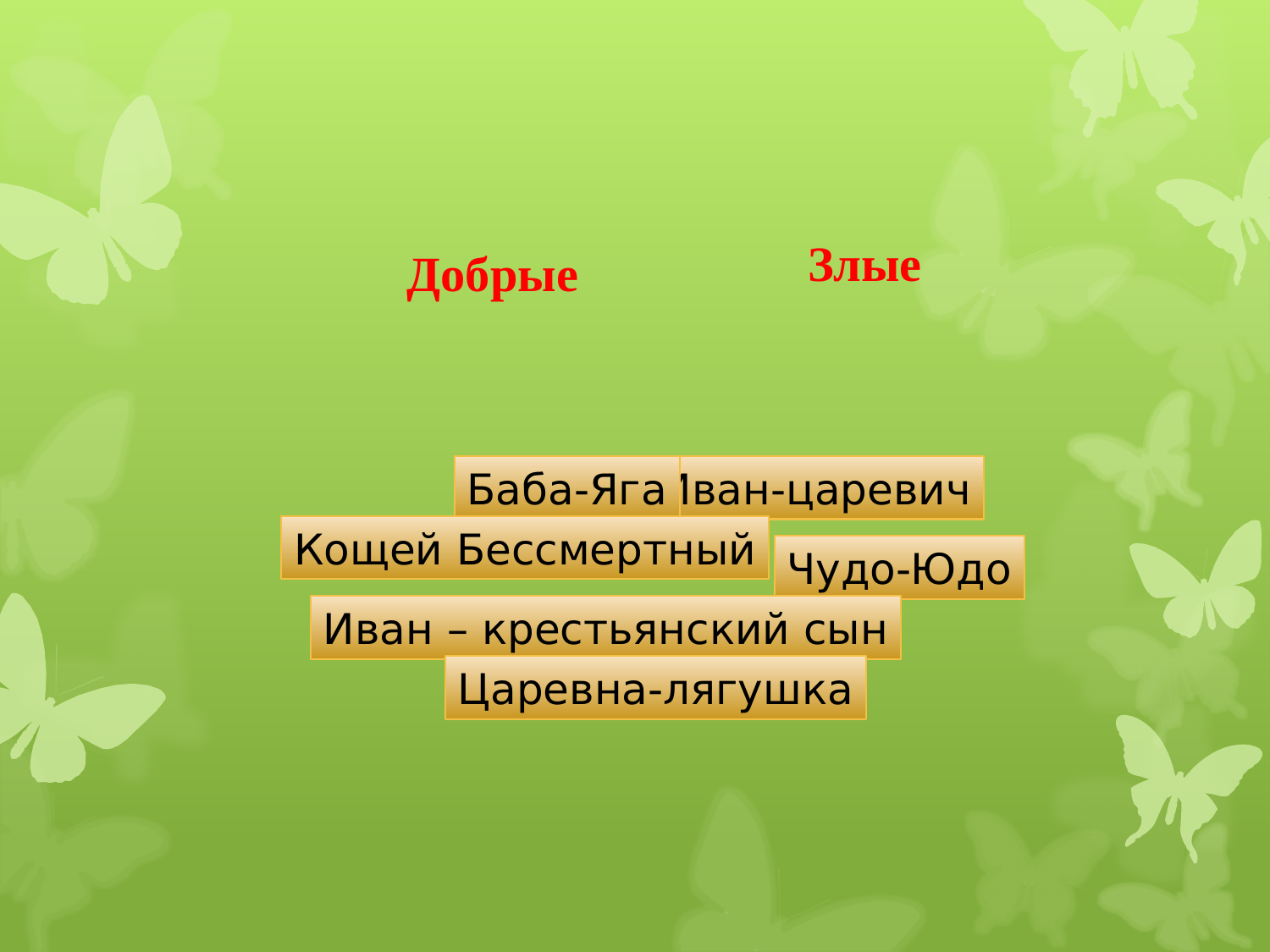

Злые
Добрые
Баба-Яга
Иван-царевич
Кощей Бессмертный
Чудо-Юдо
Иван – крестьянский сын
Царевна-лягушка